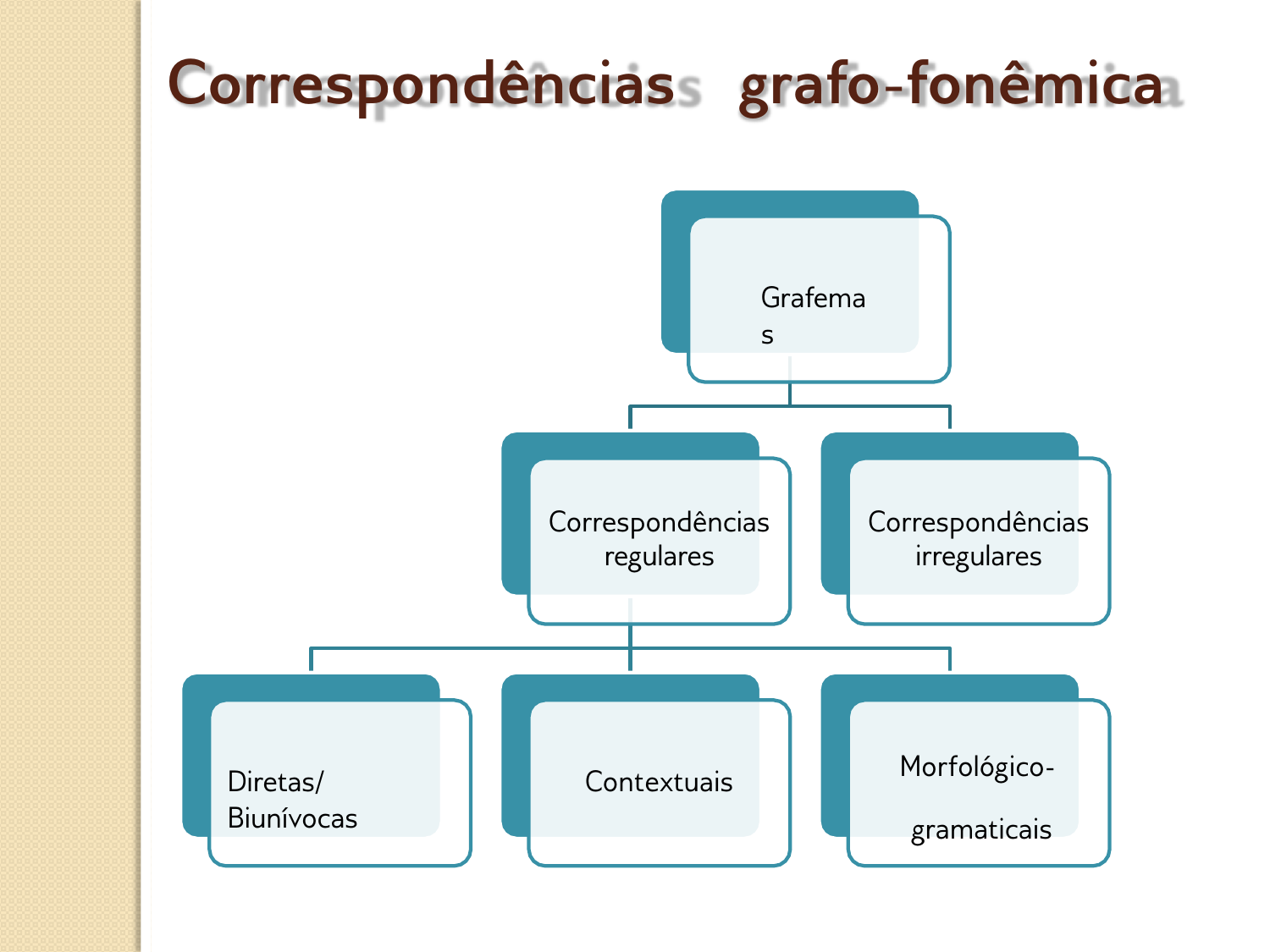

# Correspondências	grafo-fonêmica

Grafemas

Correspondências
regulares
Correspondências
irregulares

Morfológico-  gramaticais
Diretas/Biunívocas
Contextuais